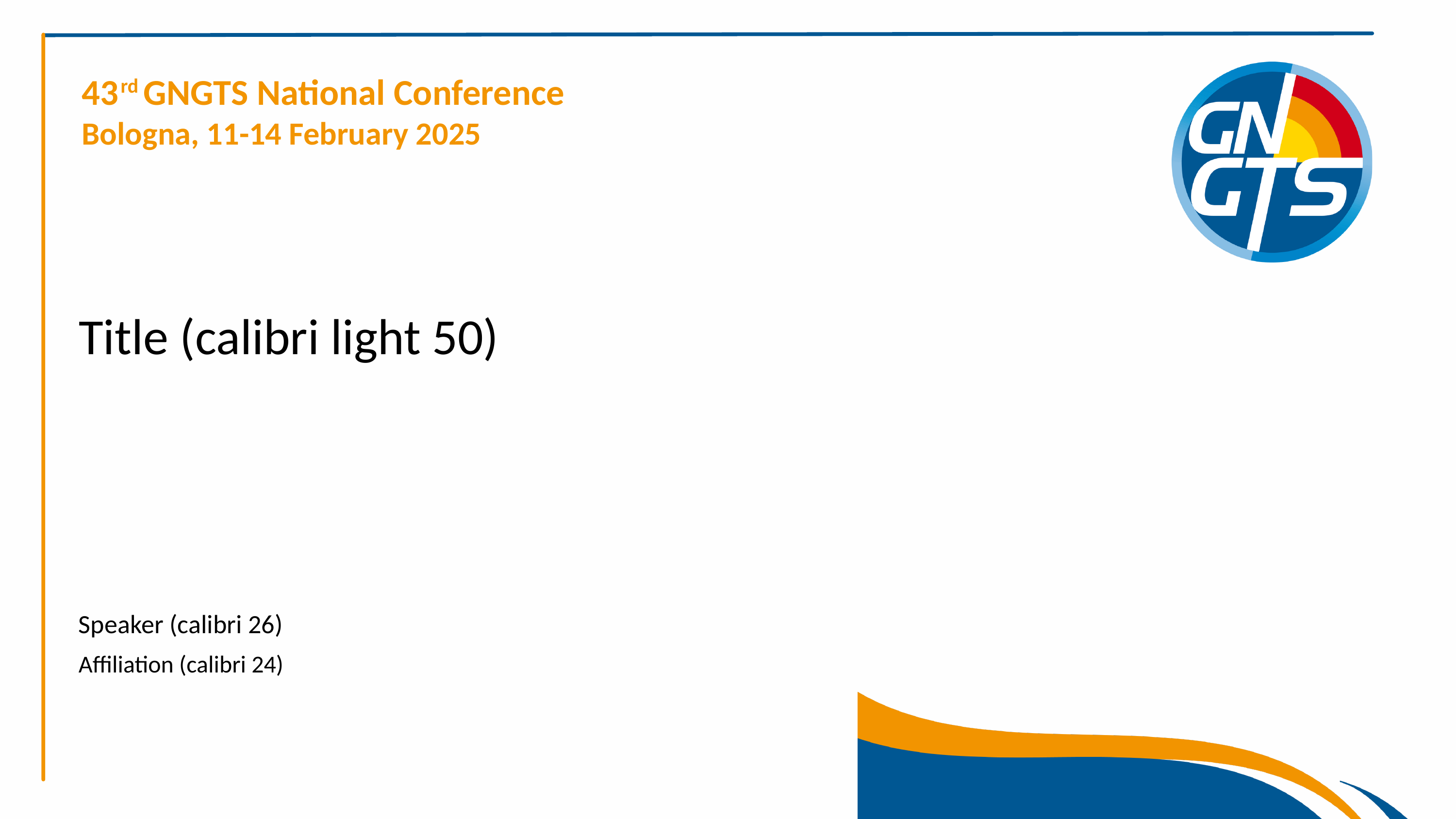

43   GNGTS National Conference
Bologna, 11-14 February 2025
rd
Title (calibri light 50)

Speaker (calibri 26)
Affiliation (calibri 24)